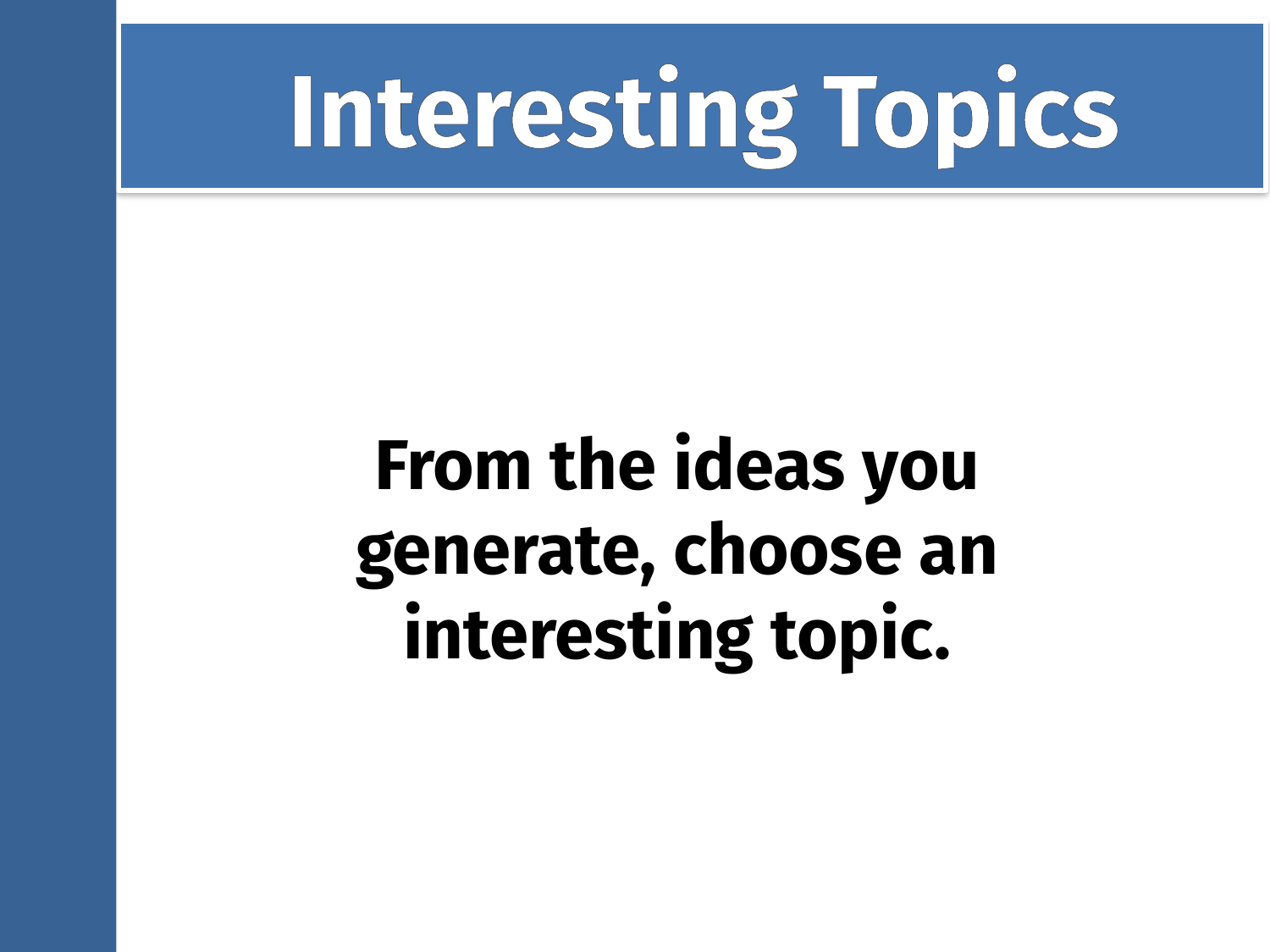

# Interesting Topics

From the ideas you generate, choose an interesting topic.